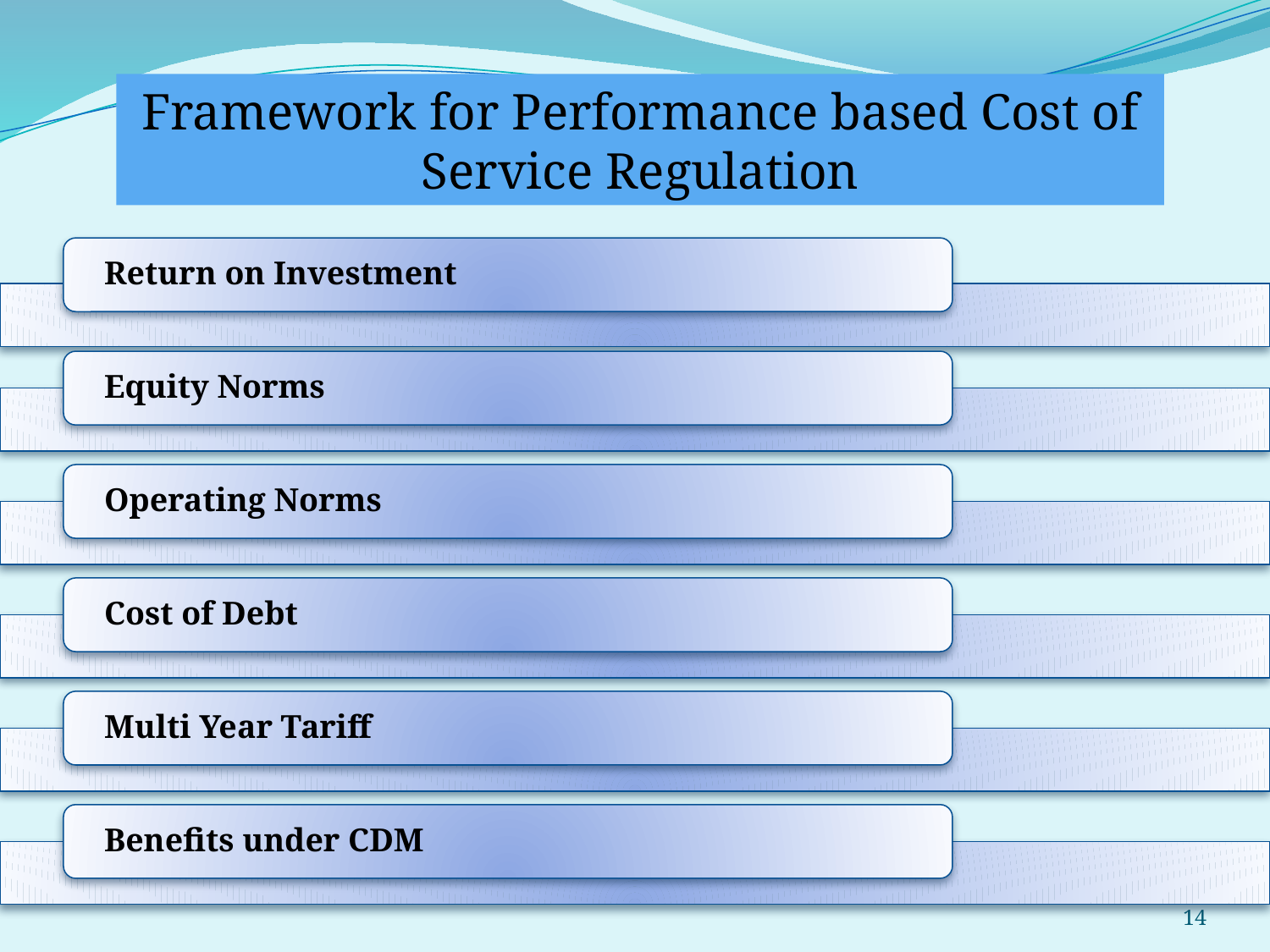

Framework for Performance based Cost of Service Regulation
Return on Investment
Equity Norms
Operating Norms
Cost of Debt
Multi Year Tariff
Benefits under CDM
14